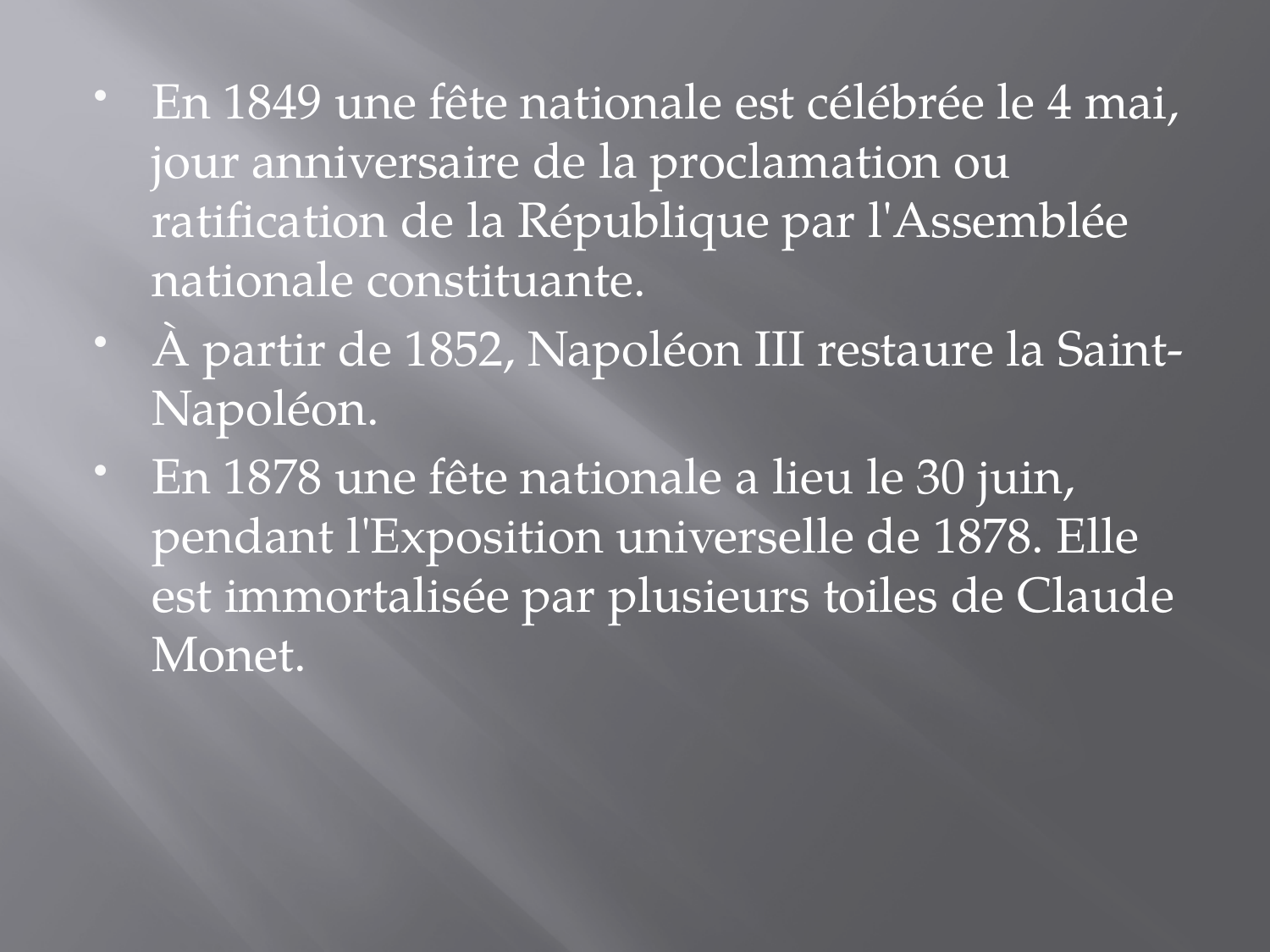

En 1849 une fête nationale est célébrée le 4 mai, jour anniversaire de la proclamation ou ratification de la République par l'Assemblée nationale constituante.
À partir de 1852, Napoléon III restaure la Saint-Napoléon.
En 1878 une fête nationale a lieu le 30 juin, pendant l'Exposition universelle de 1878. Elle est immortalisée par plusieurs toiles de Claude Monet.